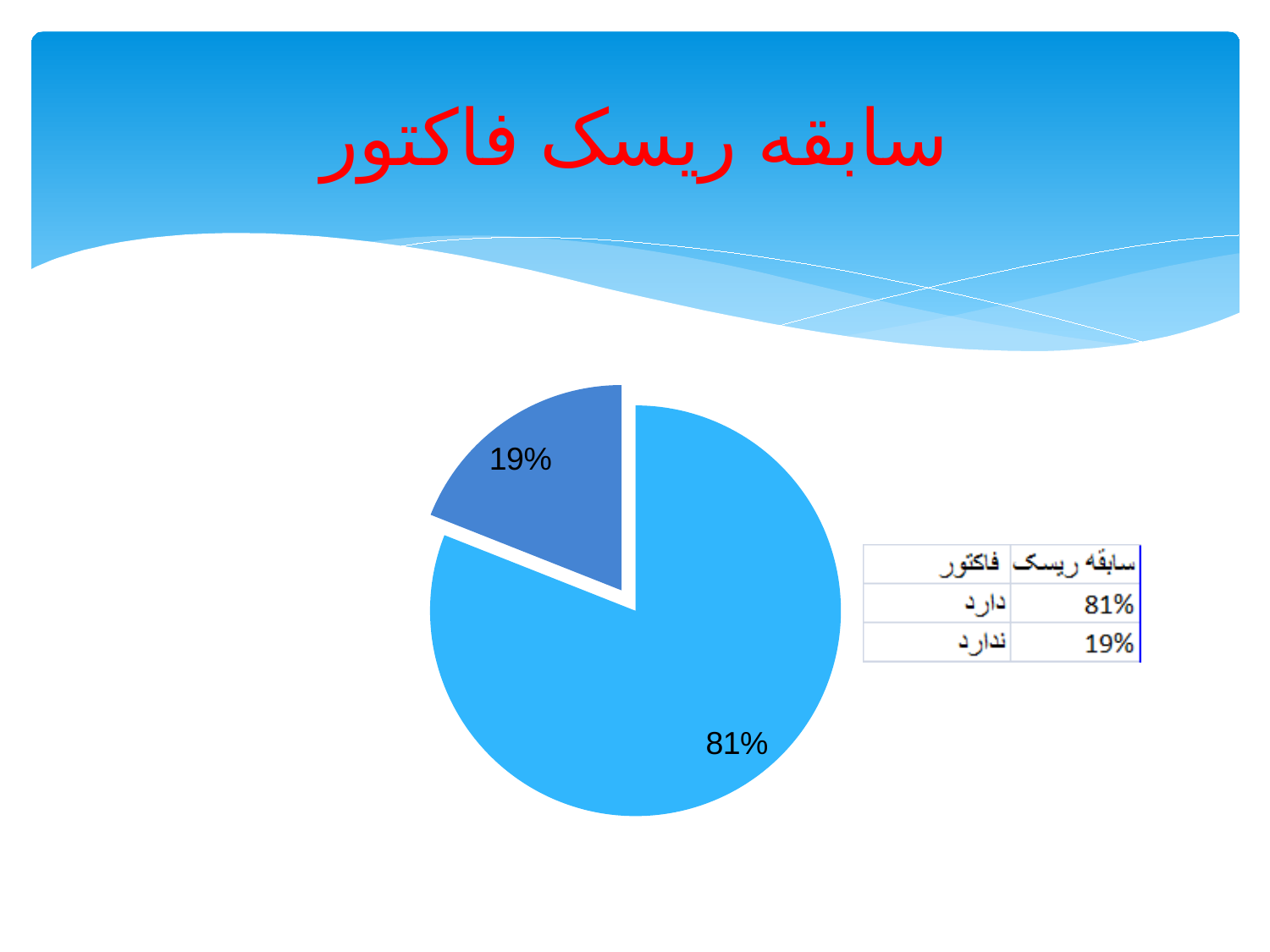

# سابقه ریسک فاکتور

### Chart

| Category | سابقه ریسک فاکتور |
|---|---|
| دارد | 0.81 |
| ندارد | 0.19 |